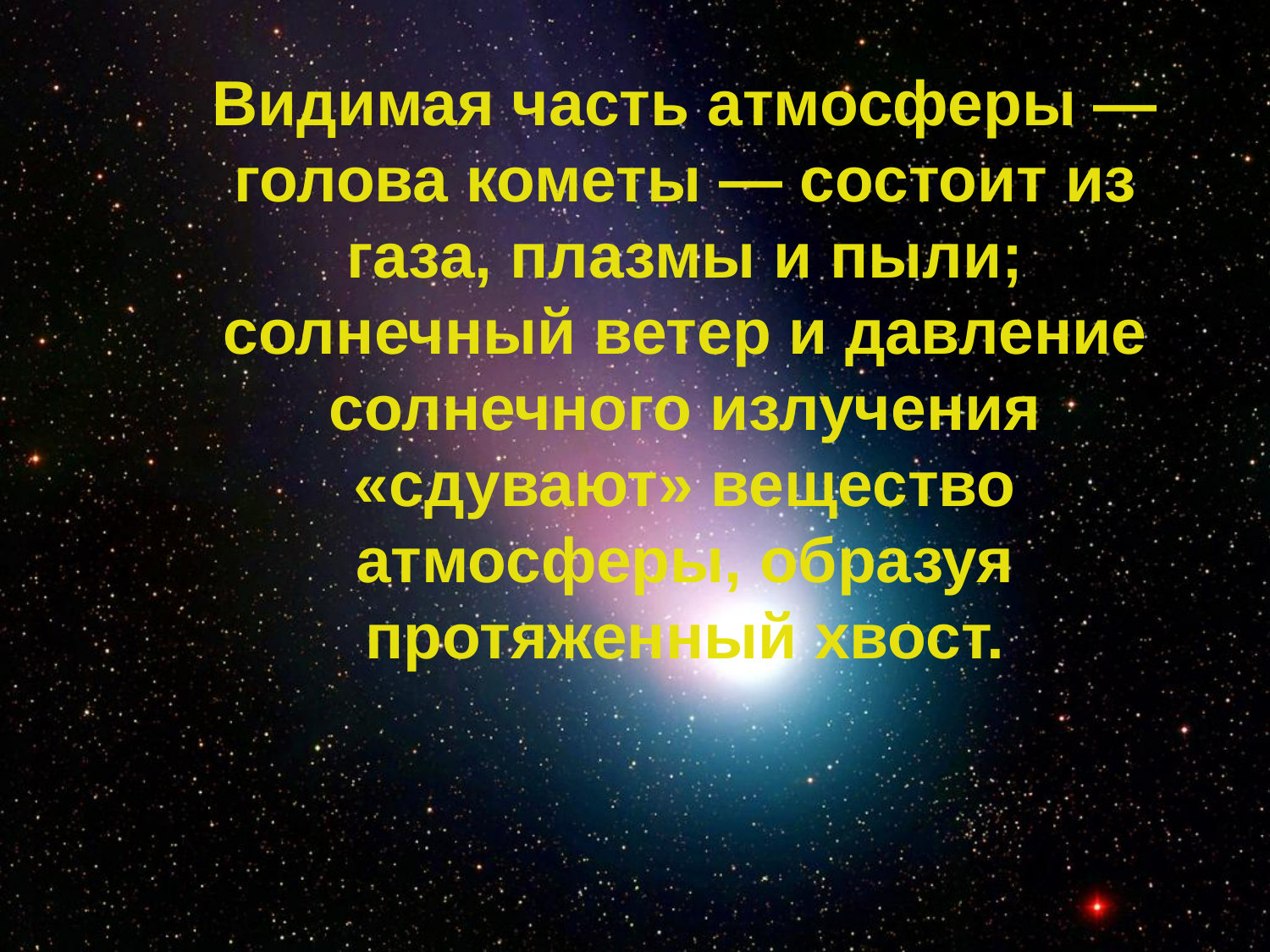

Видимая часть атмосферы — голова кометы — состоит из газа, плазмы и пыли; солнечный ветер и давление солнечного излучения «сдувают» вещество атмосферы, образуя протяженный хвост.